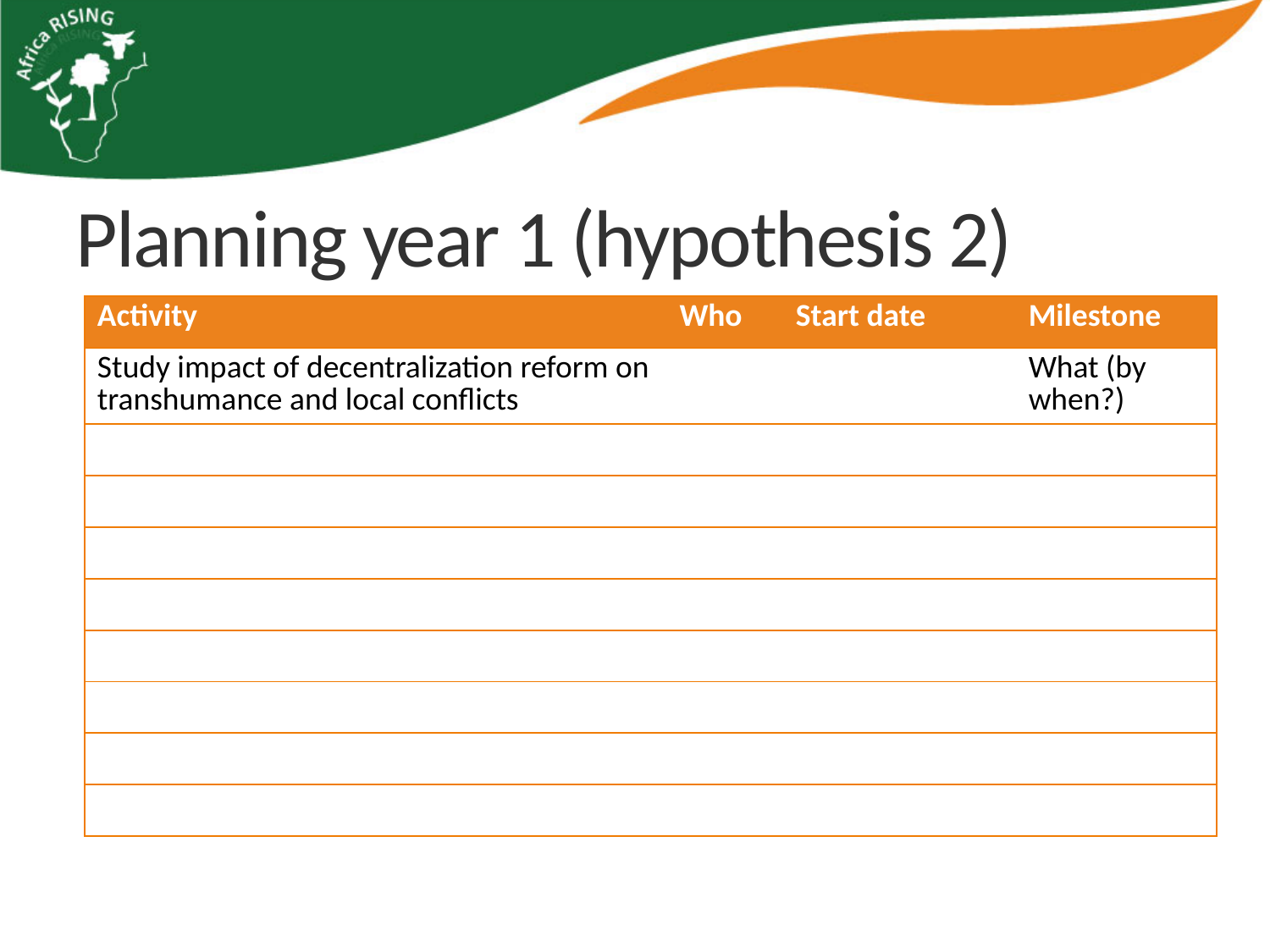

# Planning year 1 (hypothesis 2)
| Activity | Who | Start date | Milestone |
| --- | --- | --- | --- |
| Study impact of decentralization reform on transhumance and local conflicts |  |  | What (by when?) |
|  |  |  |  |
|  |  |  |  |
|  |  |  |  |
|  |  |  |  |
|  |  |  |  |
|  |  |  |  |
|  |  |  |  |
|  |  |  |  |